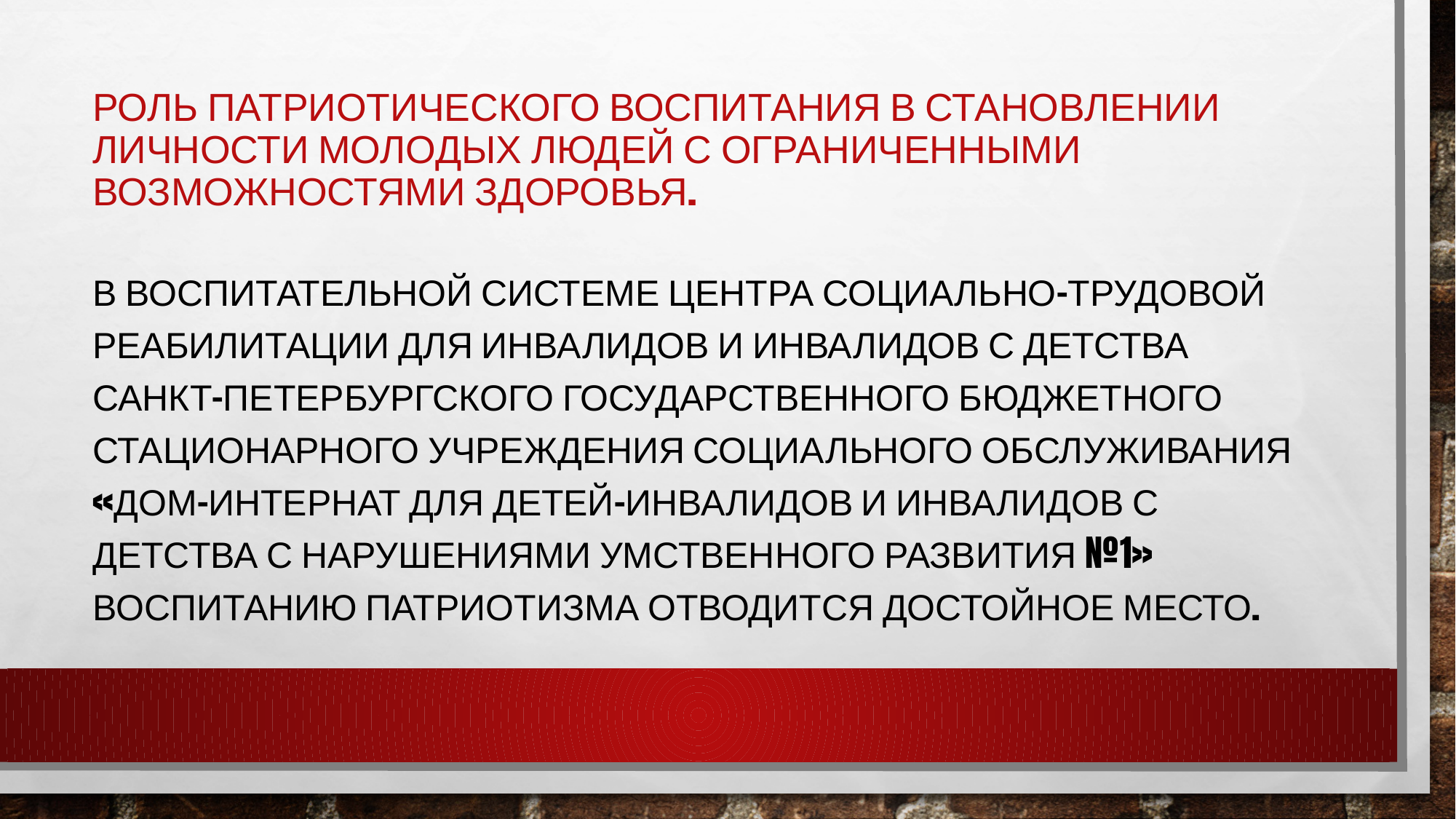

# Роль патриотического воспитания в становлении личности молодых людей с ограниченными возможностями здоровья.
В воспитательной системе центра социально-трудовой реабилитации для инвалидов и инвалидов с детства Санкт–Петербургского государственного бюджетного стационарного учреждения социального обслуживания «Дом–интернат для детей-инвалидов и инвалидов с детства с нарушениями умственного развития №1» воспитанию патриотизма отводится достойное место.